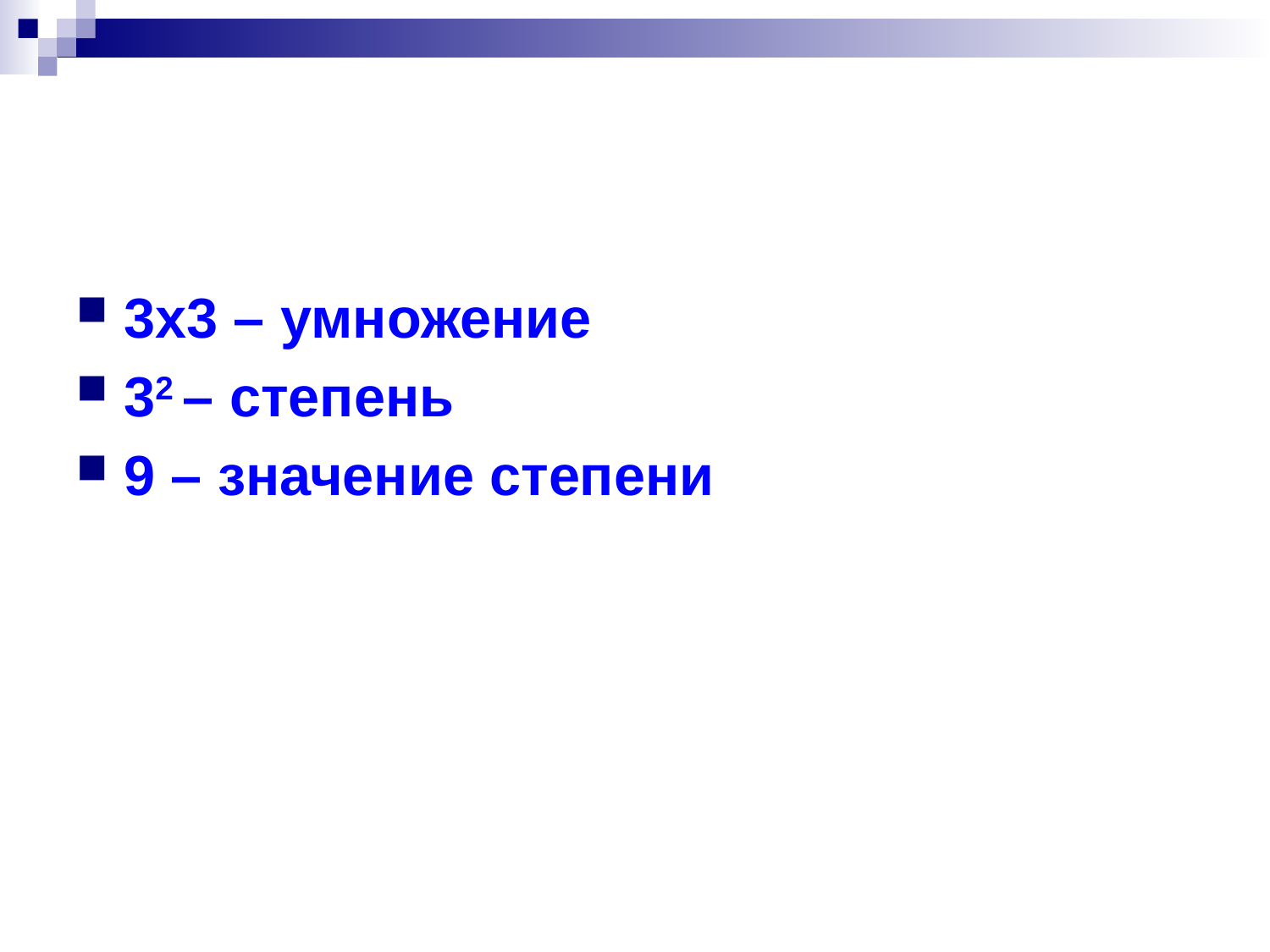

3х3 – умножение
32 – степень
9 – значение степени